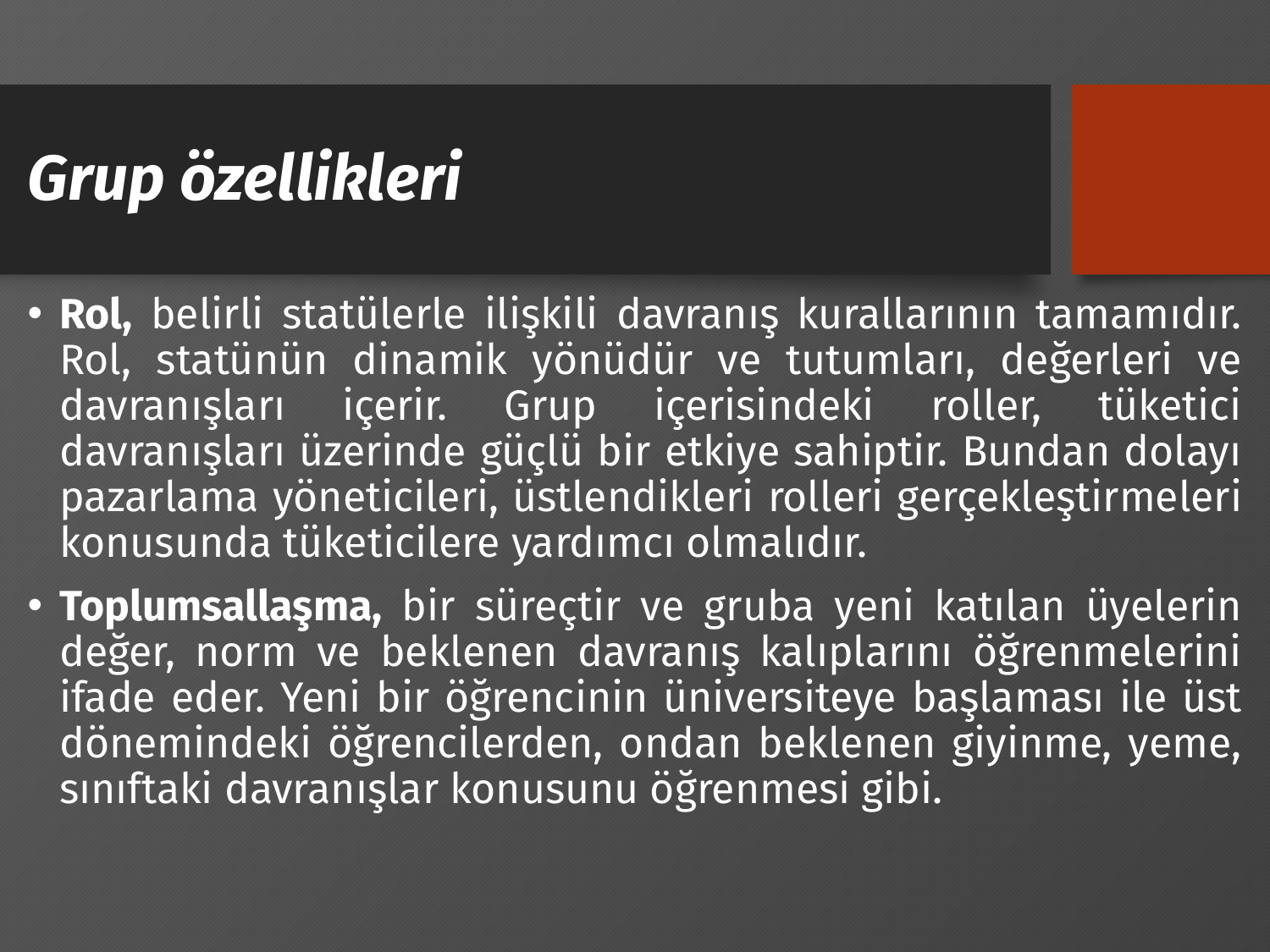

# Grup özellikleri
Rol, belirli statülerle ilişkili davranış kurallarının tamamıdır. Rol, statünün dinamik yönüdür ve tutumları, değerleri ve davranışları içerir. Grup içerisindeki roller, tüketici davranışları üzerinde güçlü bir etkiye sahiptir. Bundan dolayı pazarlama yöneticileri, üstlendikleri rolleri gerçekleştirmeleri konusunda tüketicilere yardımcı olmalıdır.
Toplumsallaşma, bir süreçtir ve gruba yeni katılan üyelerin değer, norm ve beklenen davranış kalıplarını öğrenmelerini ifade eder. Yeni bir öğrencinin üniversiteye başlaması ile üst dönemindeki öğrencilerden, ondan beklenen giyinme, yeme, sınıftaki davranışlar konusunu öğrenmesi gibi.